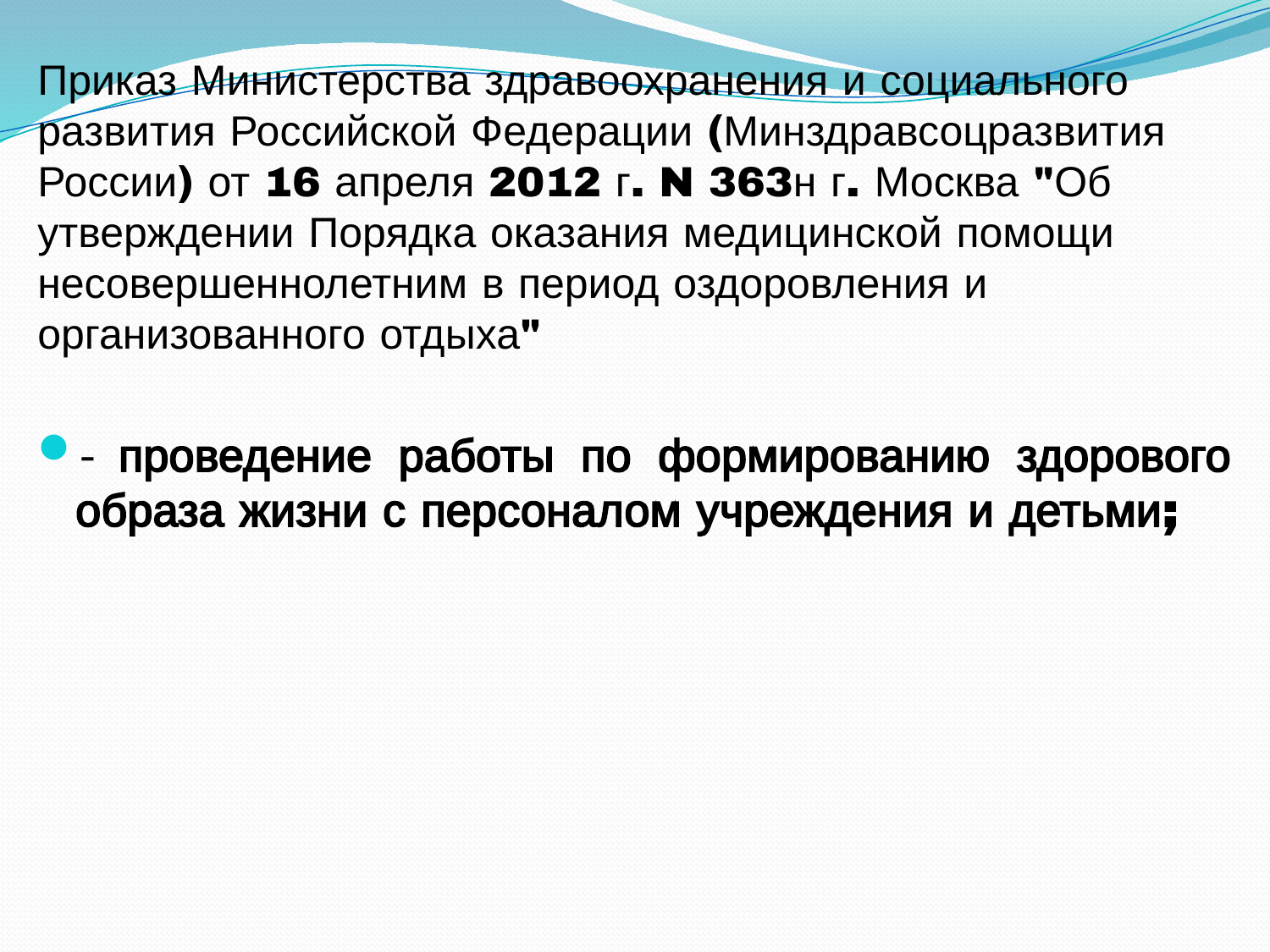

#
Приказ Министерства здравоохранения и социального развития Российской Федерации (Минздравсоцразвития России) от 16 апреля 2012 г. N 363н г. Москва "Об утверждении Порядка оказания медицинской помощи несовершеннолетним в период оздоровления и организованного отдыха"

- проведение работы по формированию здорового образа жизни с персоналом учреждения и детьми;